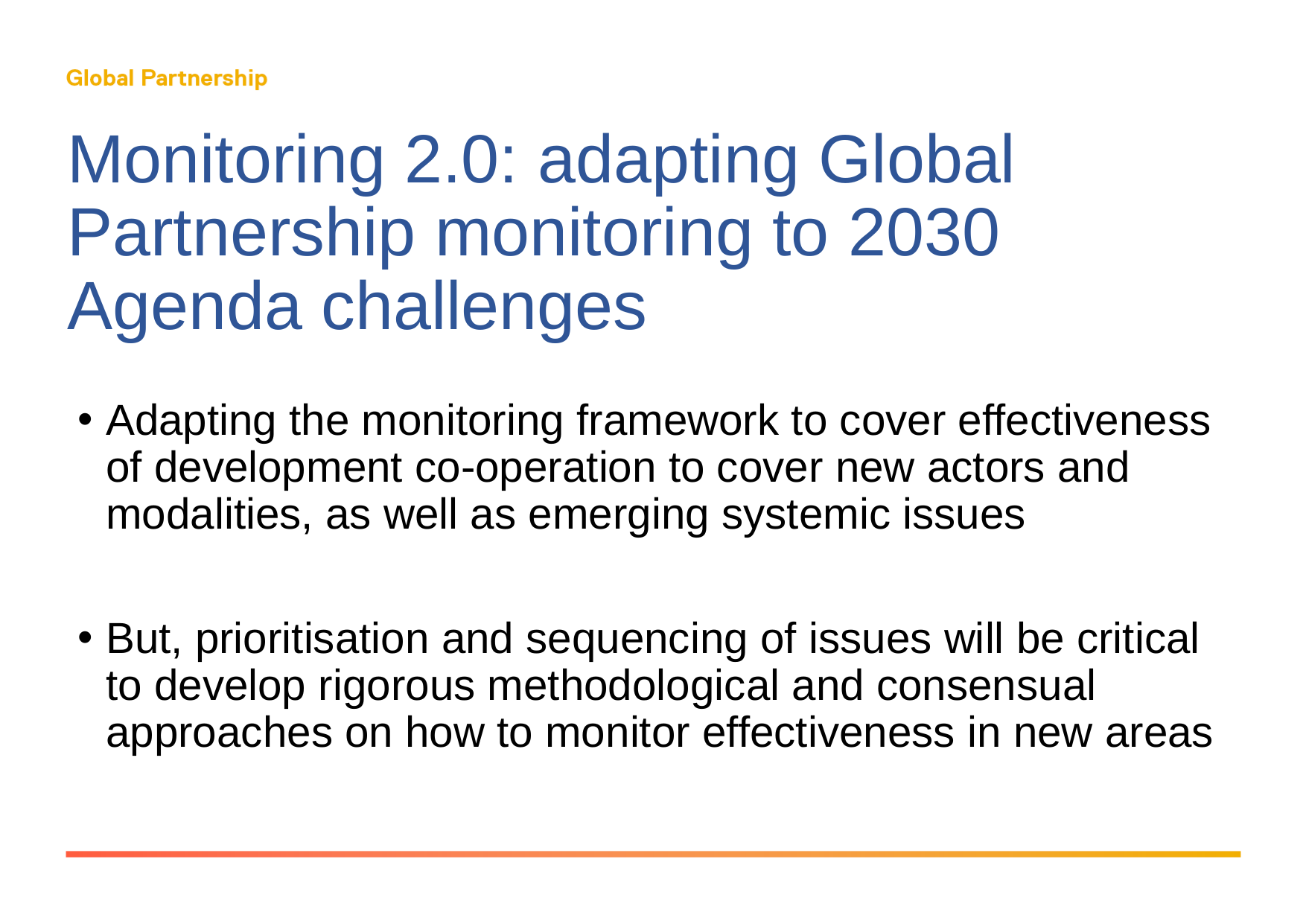

# Monitoring 2.0: adapting Global Partnership monitoring to 2030 Agenda challenges
Adapting the monitoring framework to cover effectiveness of development co-operation to cover new actors and modalities, as well as emerging systemic issues

But, prioritisation and sequencing of issues will be critical to develop rigorous methodological and consensual approaches on how to monitor effectiveness in new areas